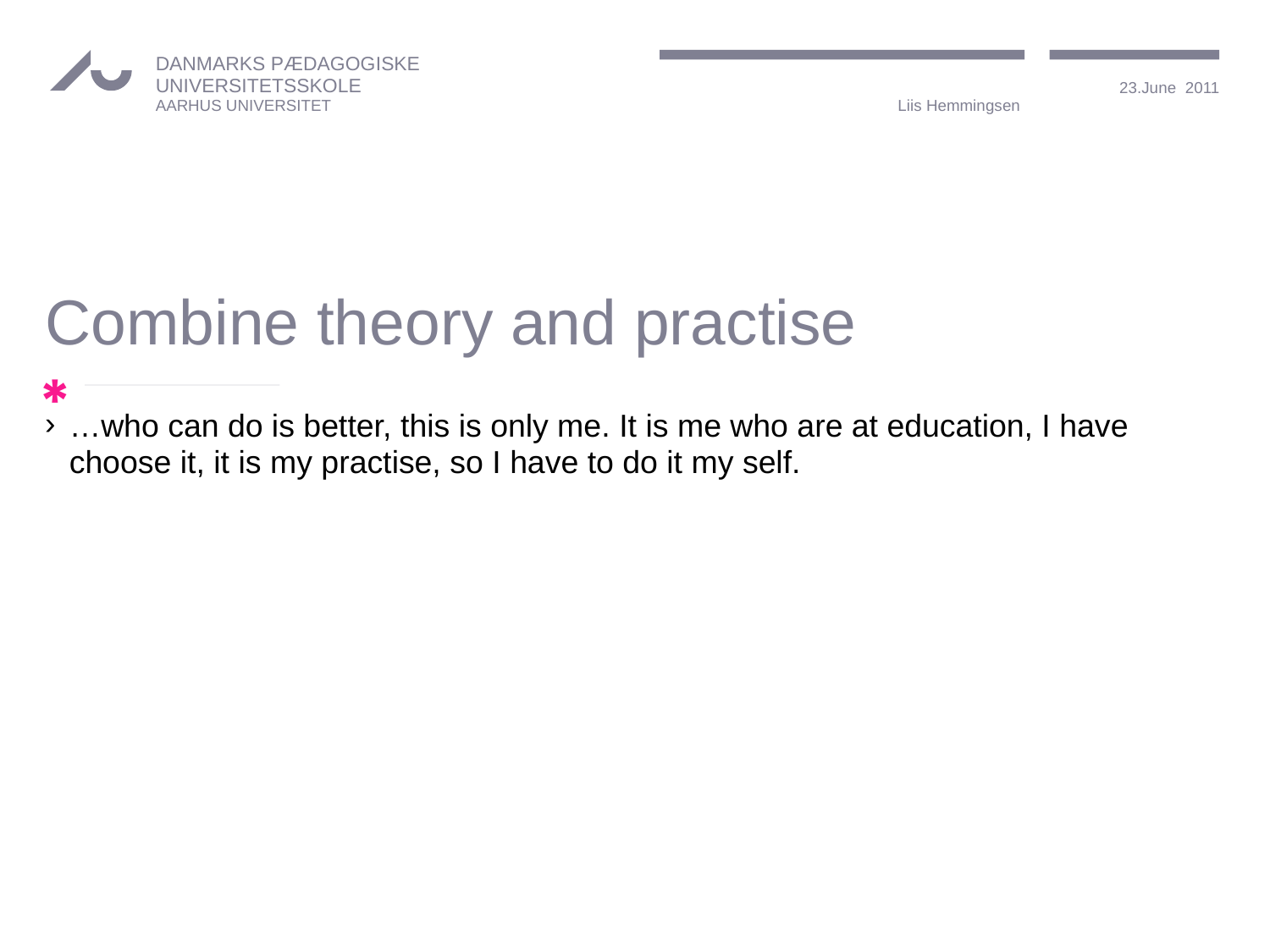

# Combine theory and practise
…who can do is better, this is only me. It is me who are at education, I have choose it, it is my practise, so I have to do it my self.